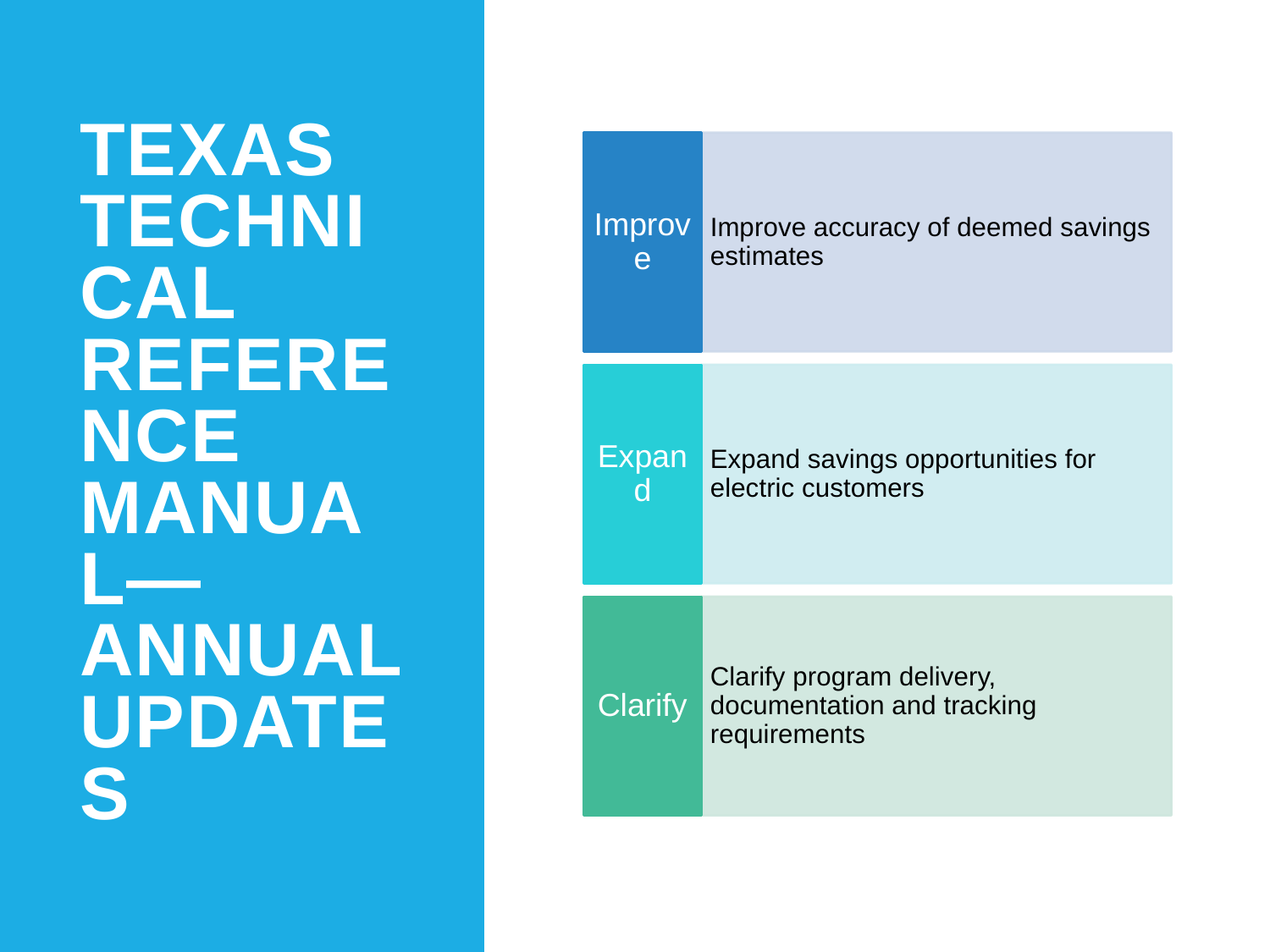

# Texas Technical Reference Manual—Annual Updates
Improve accuracy of deemed savings estimates
Improve
Expand savings opportunities for electric customers
Expand
Clarify program delivery, documentation and tracking requirements
Clarify